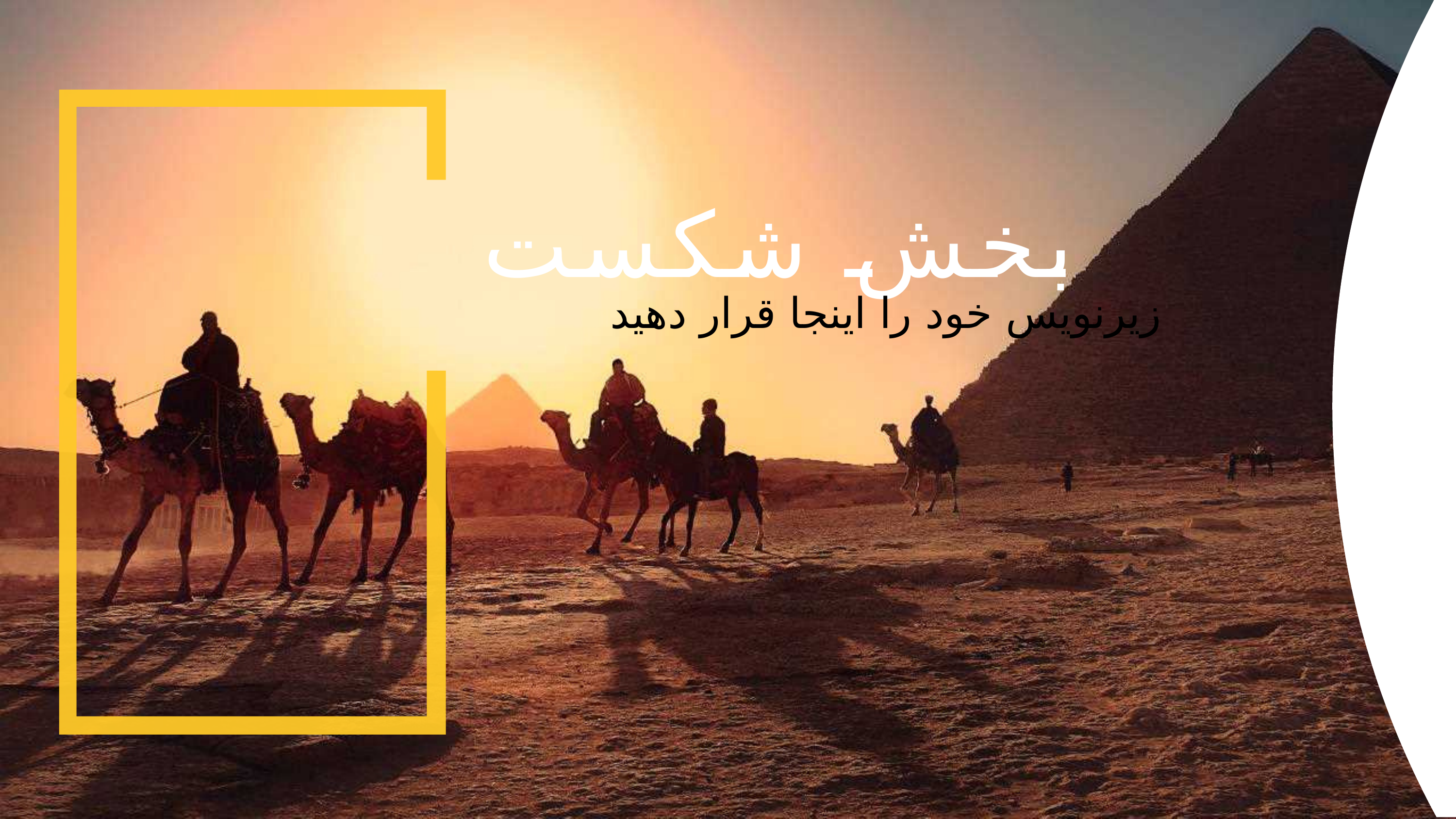

بخش شکست
زیرنویس خود را اینجا قرار دهید